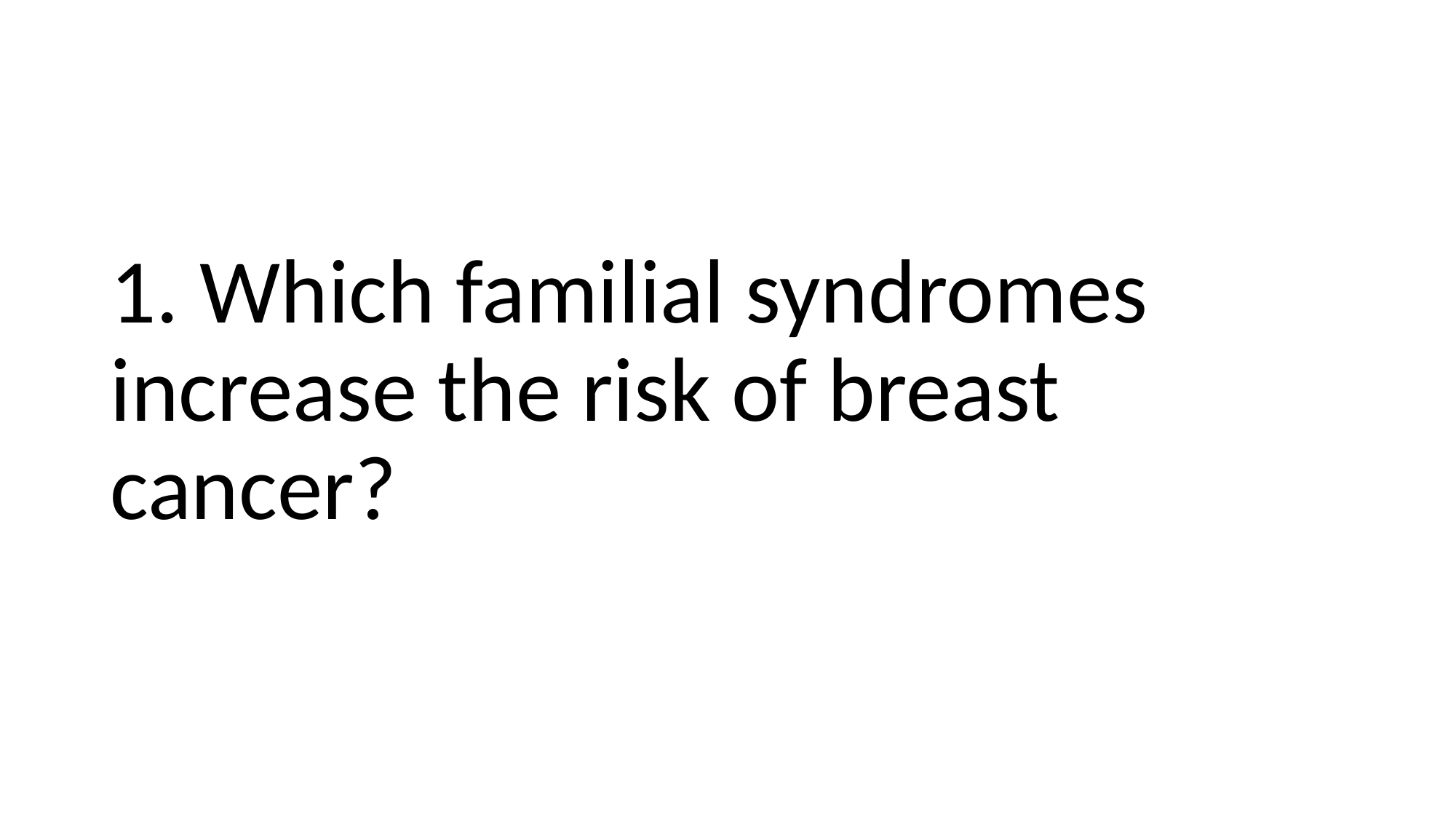

# 1. Which familial syndromes increase the risk of breast cancer?